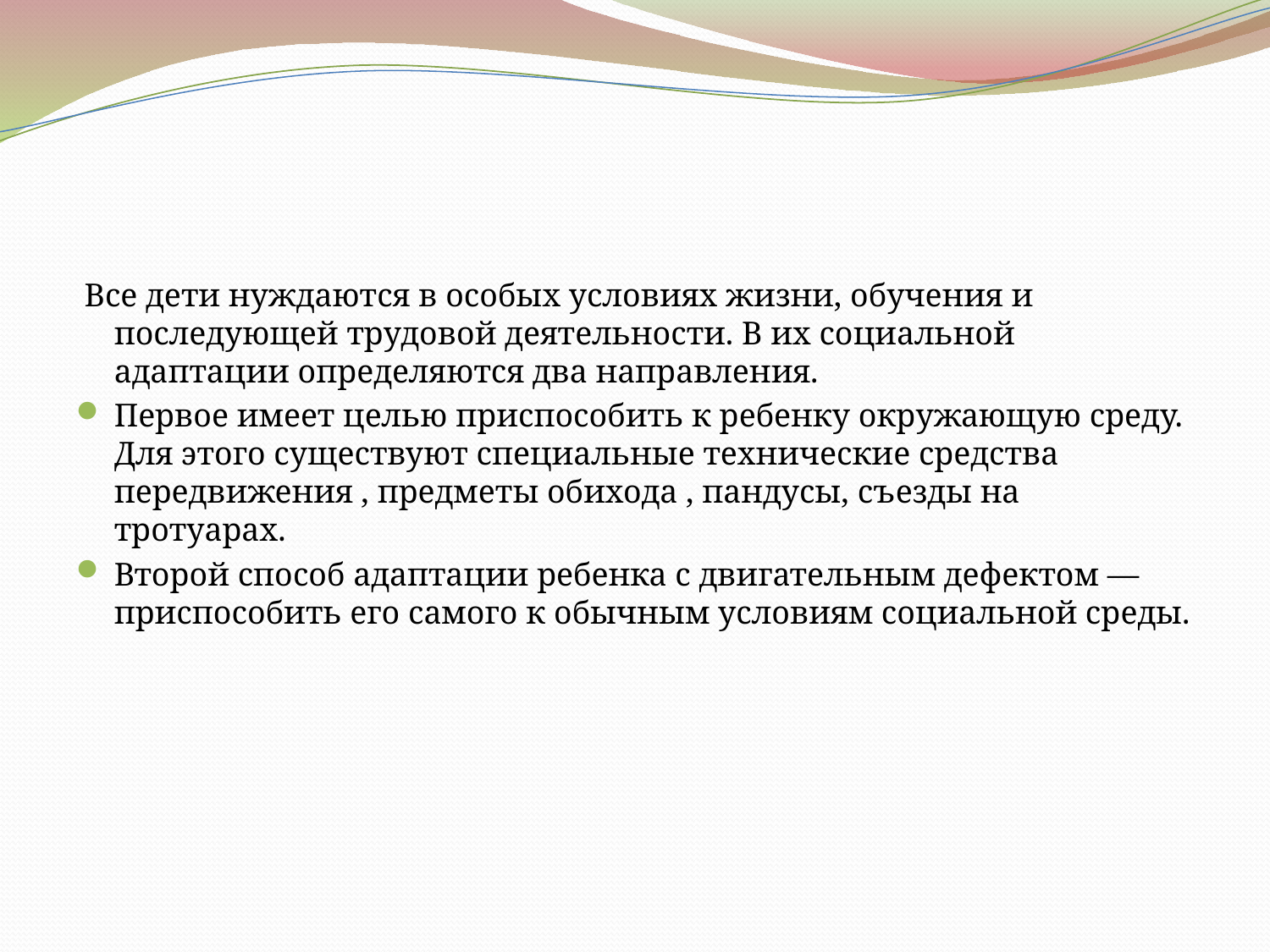

#
 Все дети нуждаются в особых условиях жизни, обучения и последующей трудовой деятельности. В их социальной адаптации определяются два направления.
Первое имеет целью приспособить к ребенку окружающую среду. Для этого существуют специальные технические средства передвижения , предметы обихода , пандусы, съезды на тротуарах.
Второй способ адаптации ребенка с двигательным дефектом — приспособить его самого к обычным условиям социальной среды.